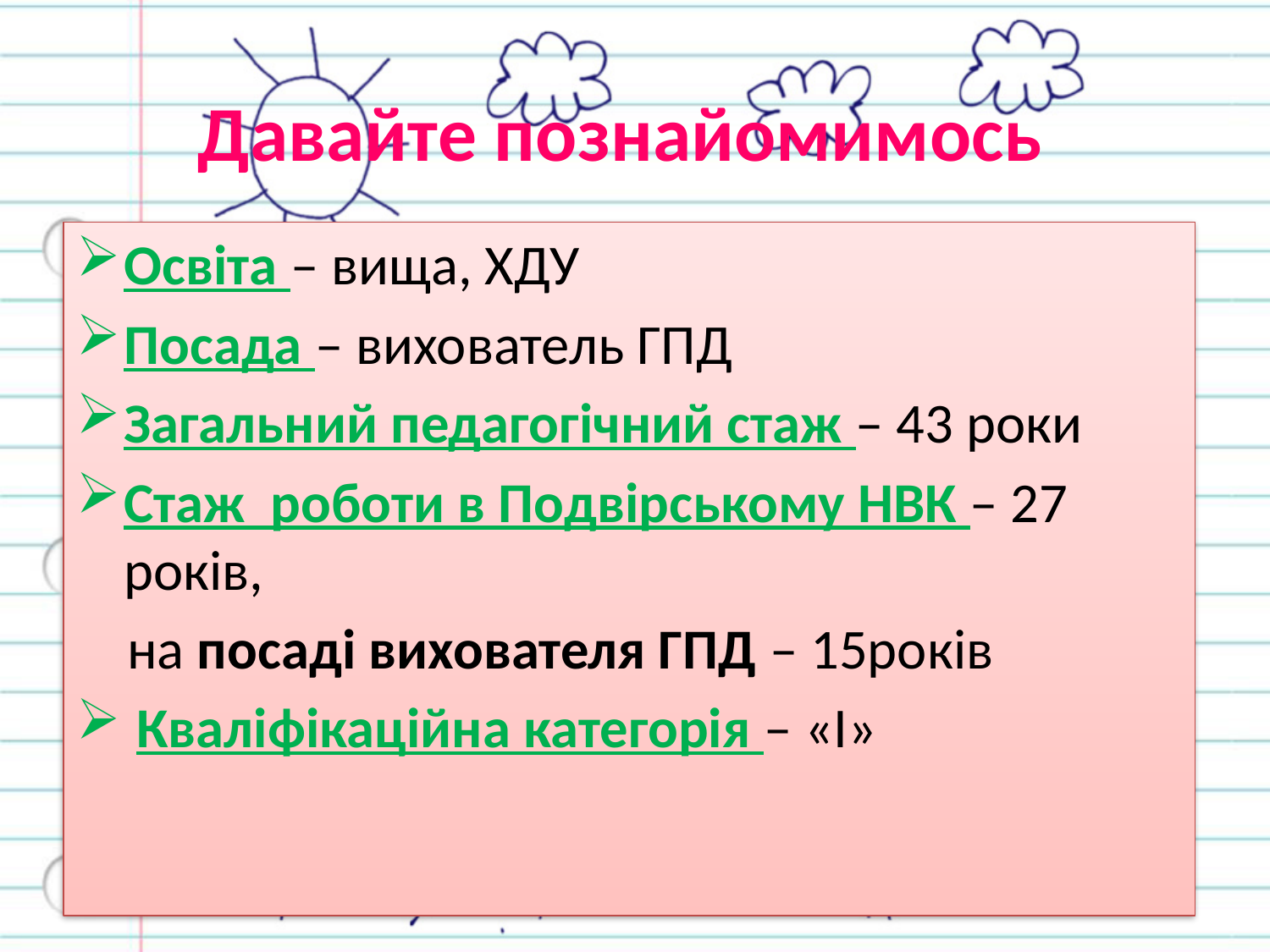

# Давайте познайомимось
Освіта – вища, ХДУ
Посада – вихователь ГПД
Загальний педагогічний стаж – 43 роки
Стаж  роботи в Подвірському НВК – 27 років,
    на посаді вихователя ГПД – 15років
 Кваліфікаційна категорія – «І»